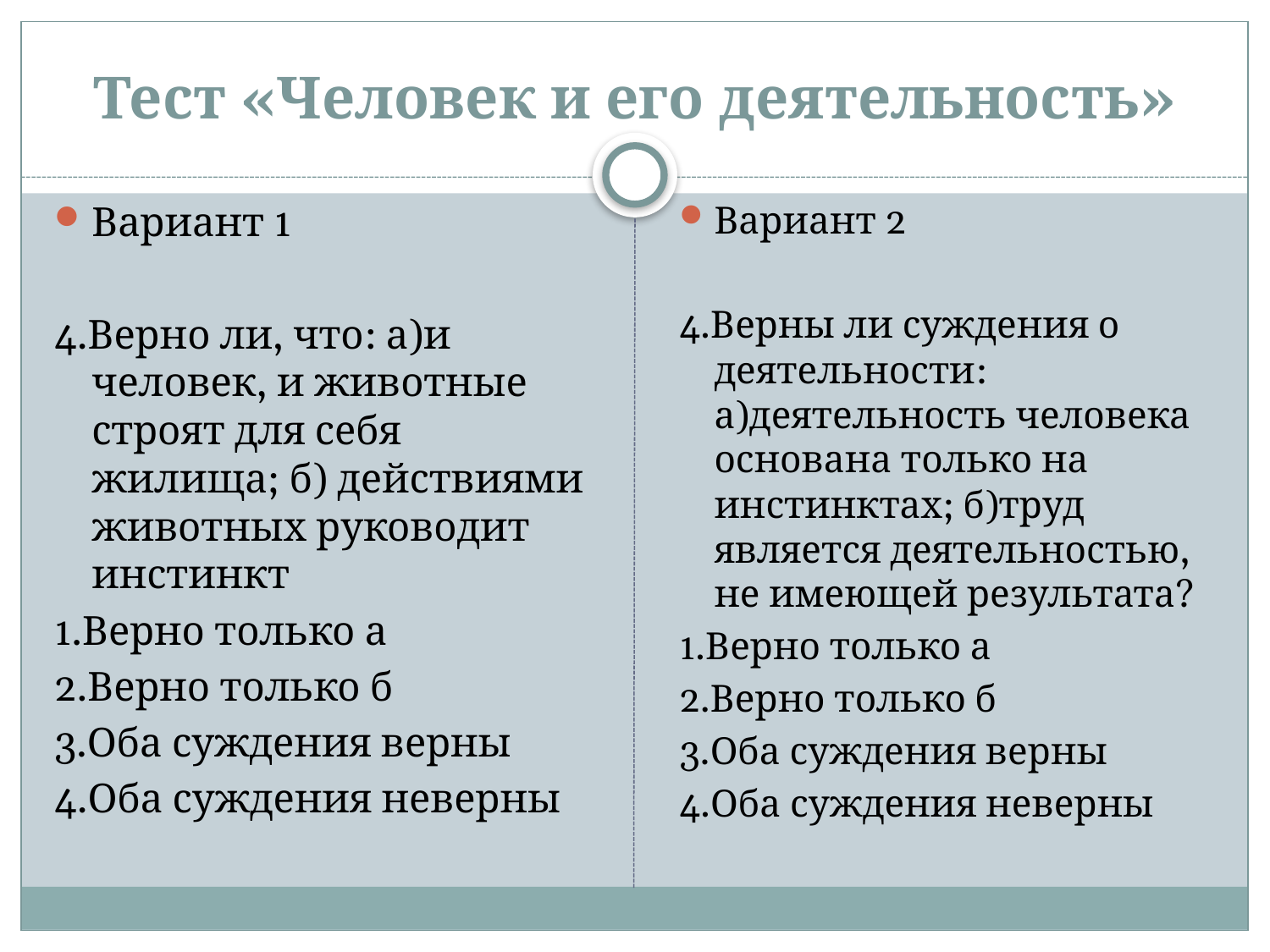

# Тест «Человек и его деятельность»
Вариант 1

4.Верно ли, что: а)и человек, и животные строят для себя жилища; б) действиями животных руководит инстинкт
1.Верно только а
2.Верно только б
3.Оба суждения верны
4.Оба суждения неверны
Вариант 2

4.Верны ли суждения о деятельности: а)деятельность человека основана только на инстинктах; б)труд является деятельностью, не имеющей результата?
1.Верно только а
2.Верно только б
3.Оба суждения верны
4.Оба суждения неверны